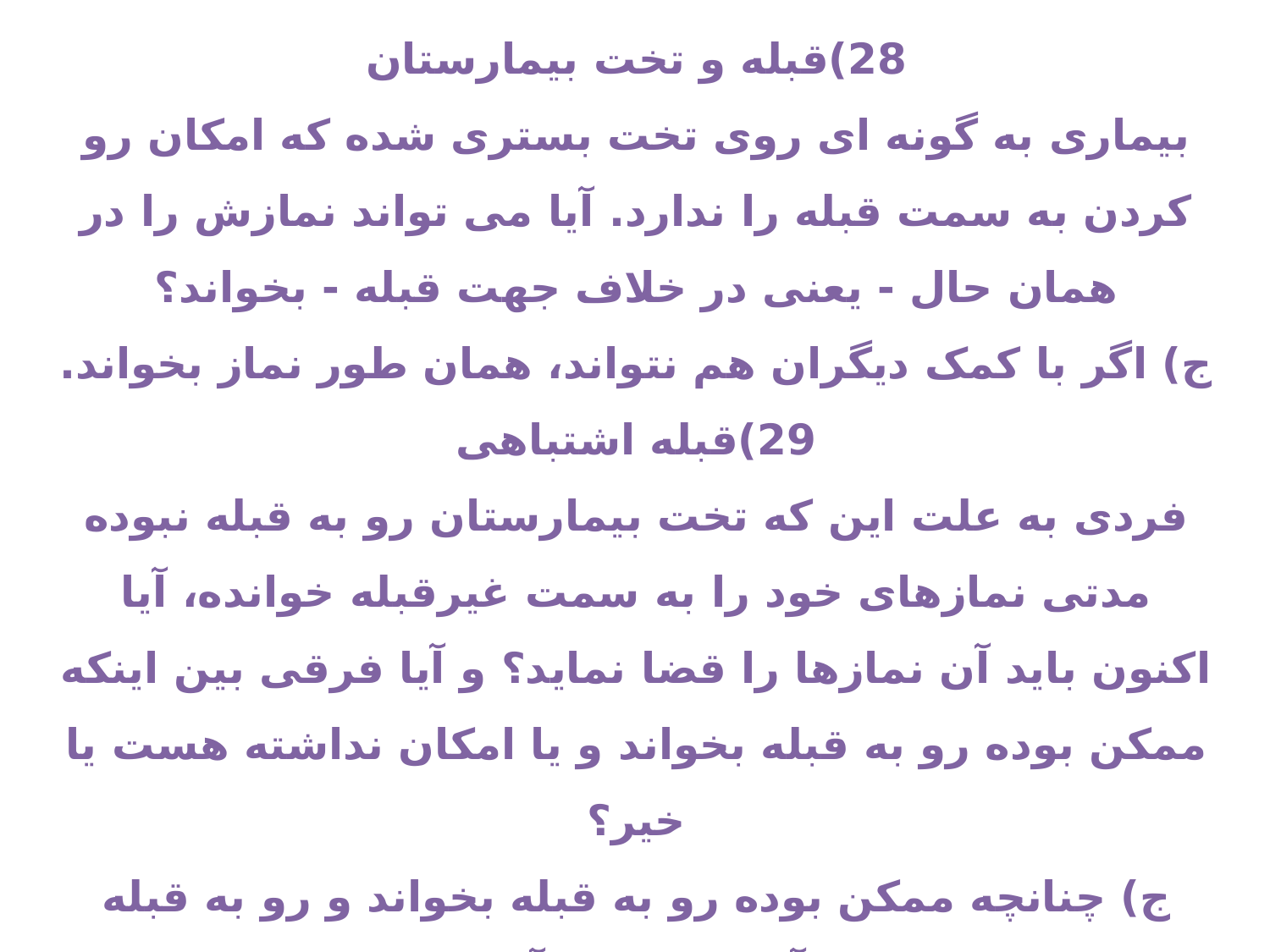

28)قبله و تخت بیمارستان
بیمارى به گونه‏ اى روى تخت بسترى شده که امکان رو کردن به سمت قبله را ندارد. آیا مى تواند نمازش را در همان حال - یعنى در خلاف جهت قبله - بخواند؟
ج) اگر با کمک دیگران هم نتواند، همان طور نماز بخواند.
29)قبله اشتباهی
فردى به علت این که تخت بیمارستان رو به قبله نبوده مدتى نمازهاى خود را به سمت غیرقبله خوانده، آیا اکنون باید آن نمازها را قضا نماید؟ و آیا فرقى بین اینکه ممکن بوده رو به قبله بخواند و یا امکان نداشته هست یا خیر؟
ج) چنانچه ممکن بوده رو به قبله بخواند و رو به قبله نخوانده باید قضاى آن را به‌جاى آورد.( استفتاءات امام، ج1، احکام نماز، س33)